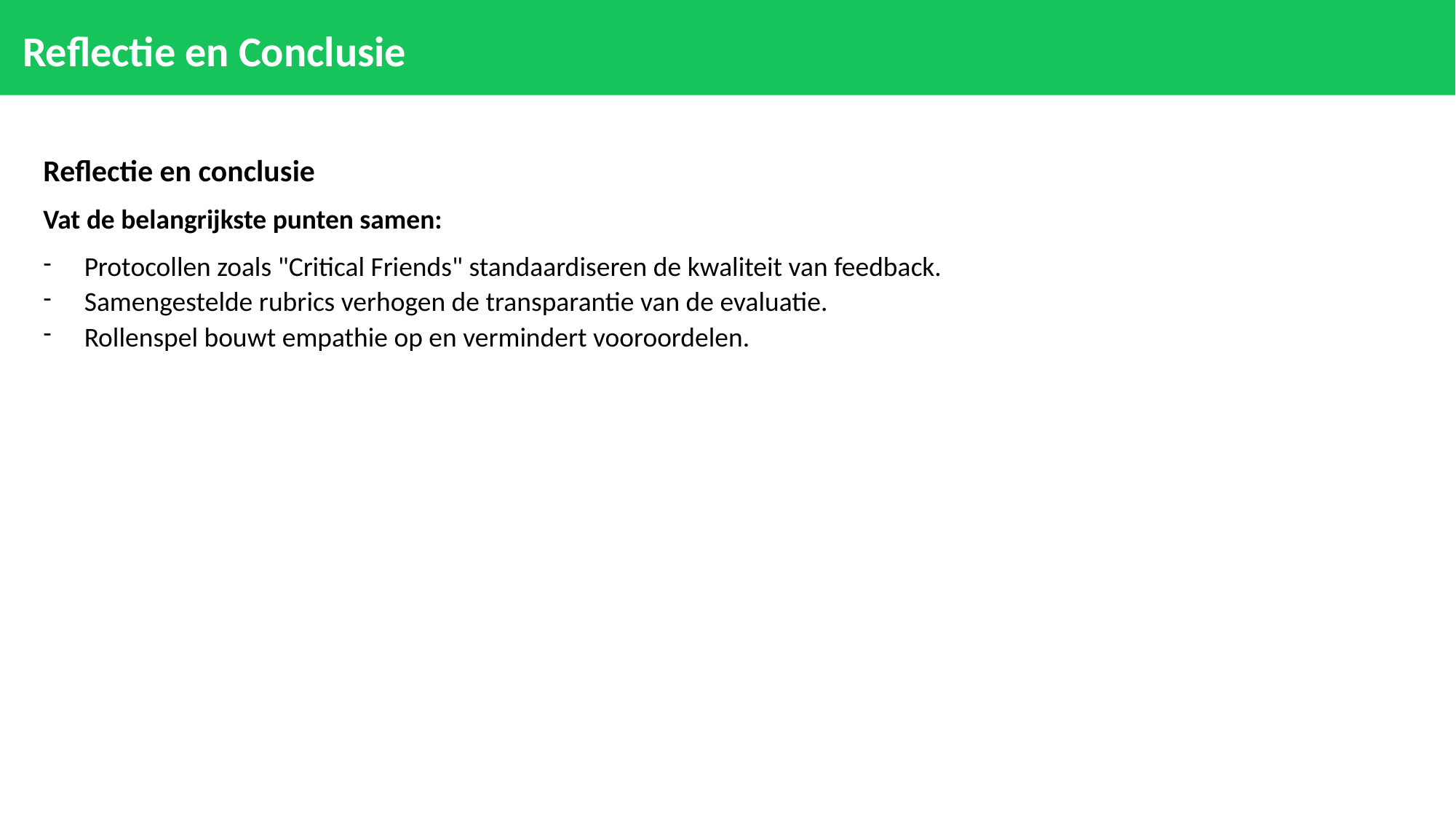

# Reflectie en Conclusie
Reflectie en conclusie
Vat de belangrijkste punten samen:
Protocollen zoals "Critical Friends" standaardiseren de kwaliteit van feedback.
Samengestelde rubrics verhogen de transparantie van de evaluatie.
Rollenspel bouwt empathie op en vermindert vooroordelen.